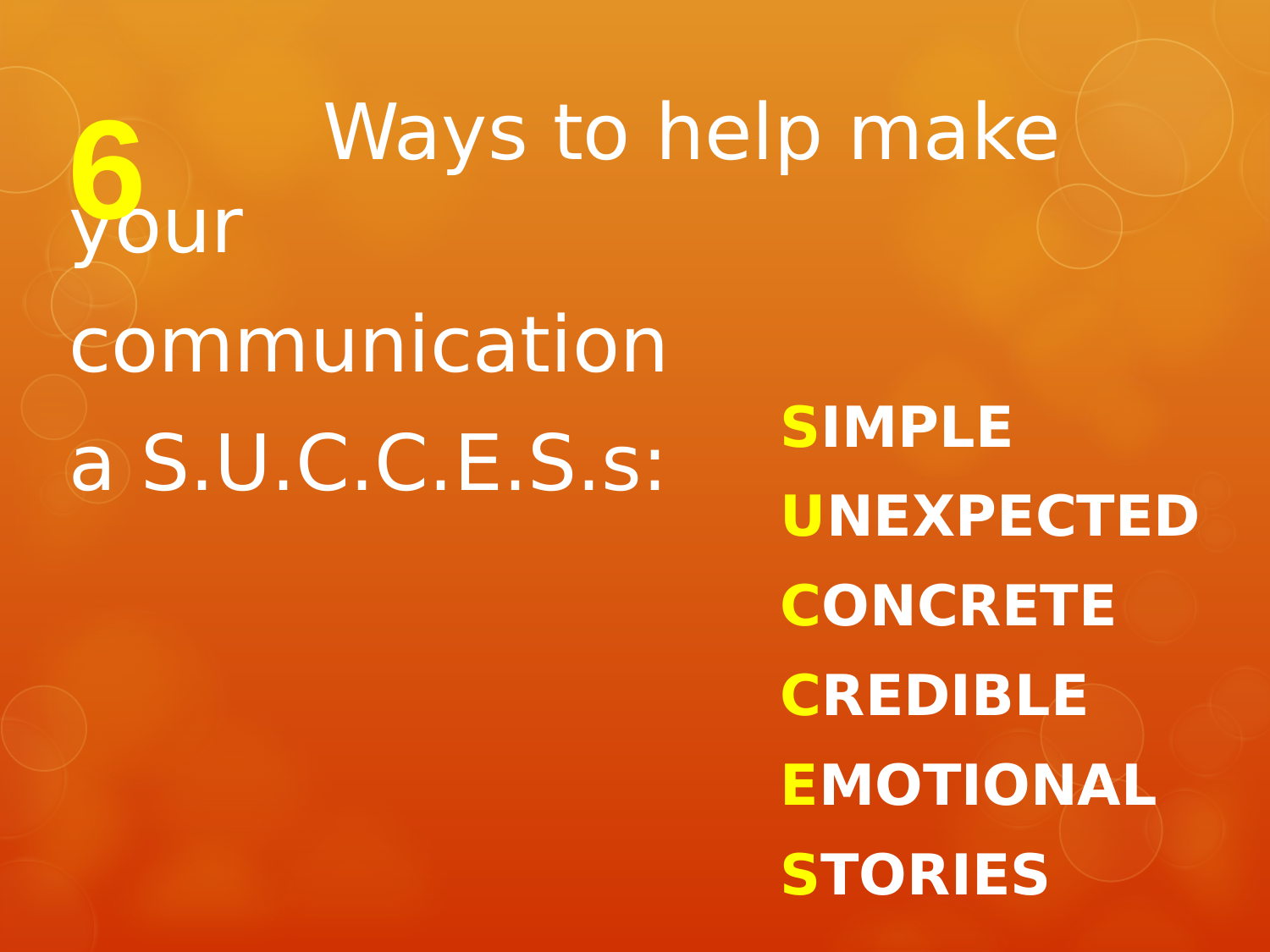

Ways to help make your
communication
a S.U.C.C.E.S.s:
6
SIMPLE
UNEXPECTED
CONCRETE
CREDIBLE
EMOTIONAL
STORIES